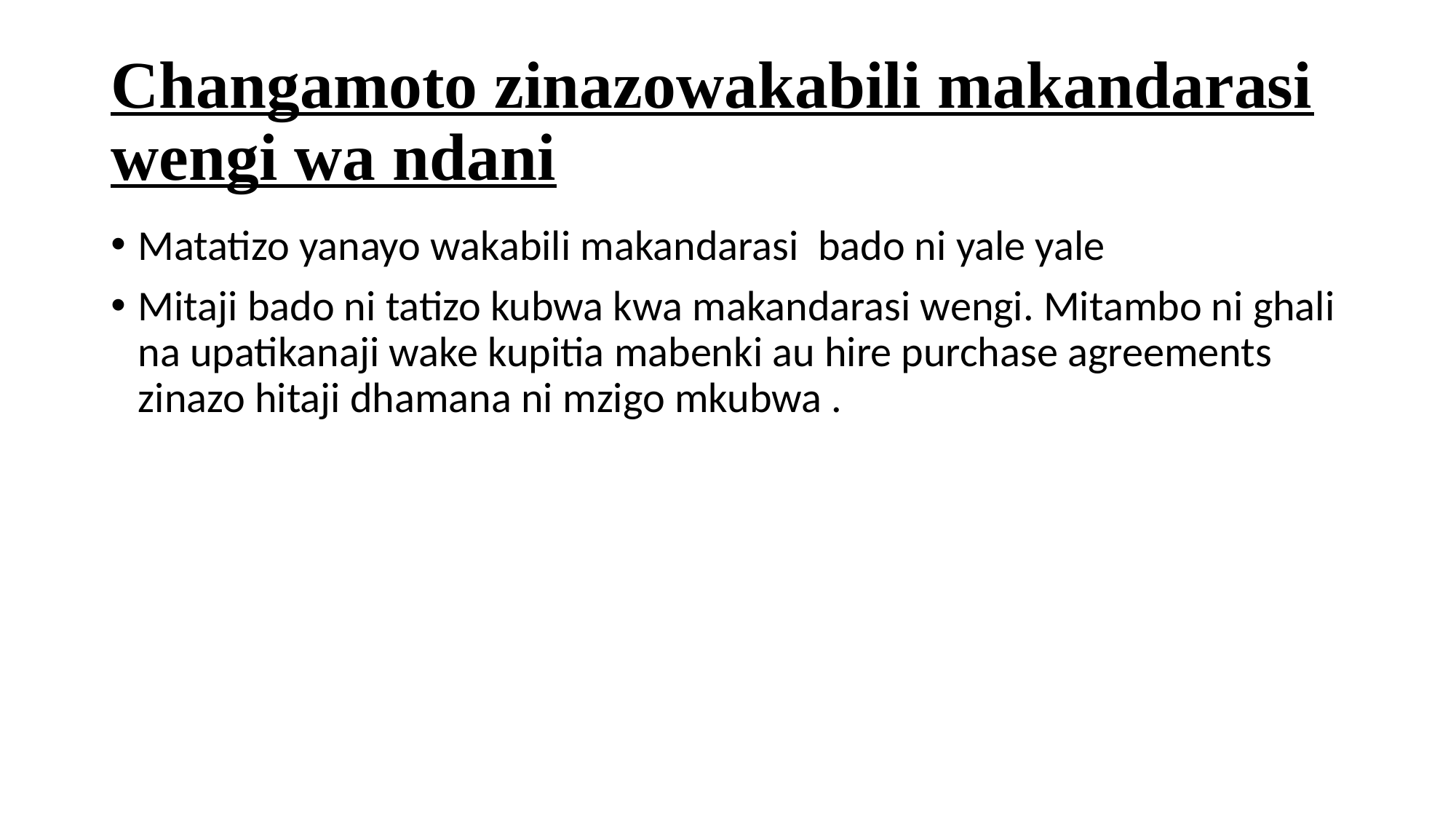

# Changamoto zinazowakabili makandarasi wengi wa ndani
Matatizo yanayo wakabili makandarasi  bado ni yale yale
Mitaji bado ni tatizo kubwa kwa makandarasi wengi. Mitambo ni ghali na upatikanaji wake kupitia mabenki au hire purchase agreements zinazo hitaji dhamana ni mzigo mkubwa .